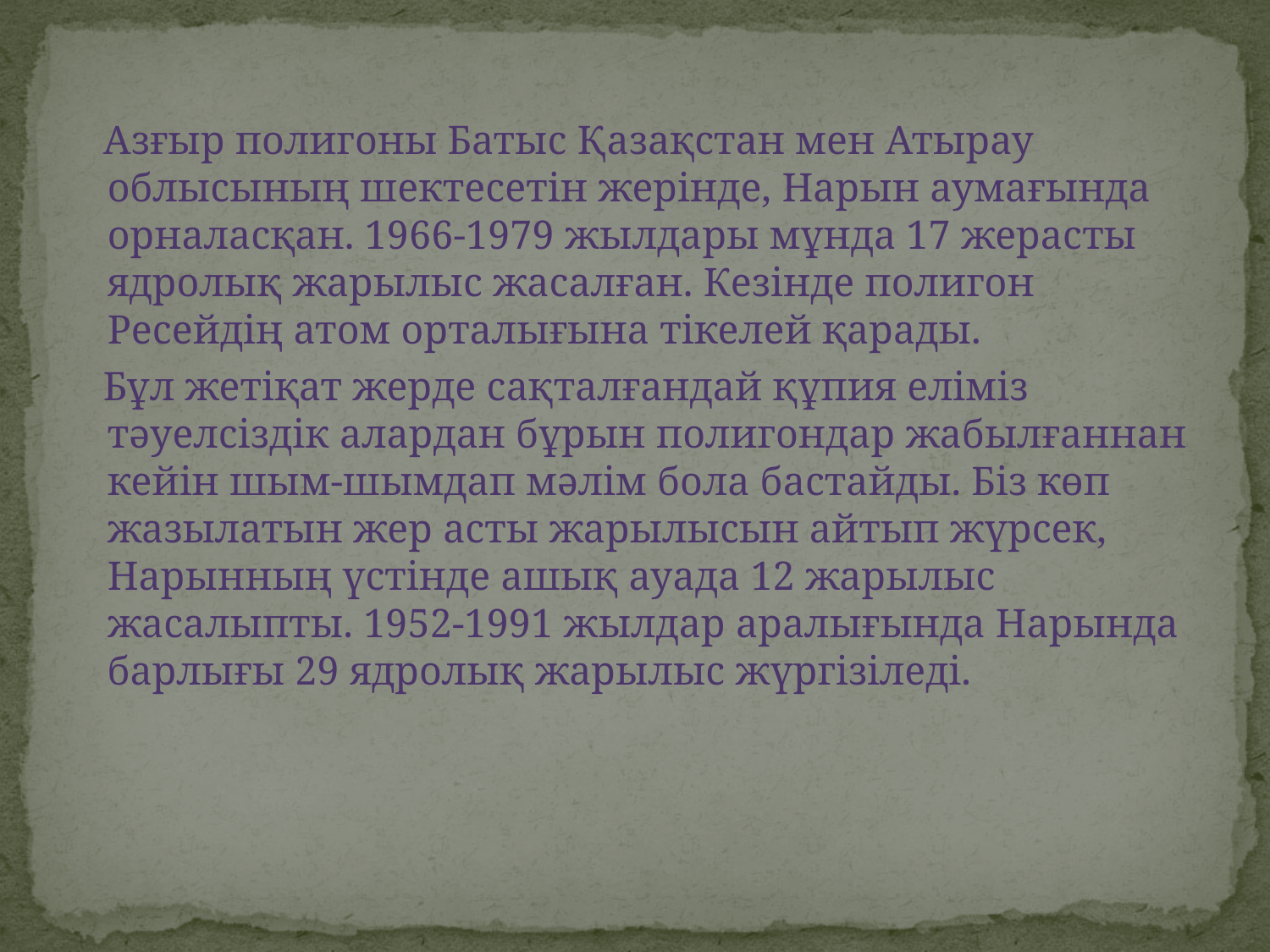

Азғыр полигоны Батыс Қазақстан мен Атырау облысының шектесетін жерінде, Нарын аумағында орналасқан. 1966-1979 жылдары мұнда 17 жерасты ядролық жарылыс жасалған. Кезінде полигон Ресейдің атом орталығына тікелей қарады.
   Бұл жетіқат жерде сақталғандай құпия еліміз тәуелсіздік алардан бұрын полигондар жабылғаннан кейін шым-шымдап мәлім бола бастайды. Біз көп жазылатын жер асты жарылысын айтып жүрсек, Нарынның үстінде ашық ауада 12 жарылыс жасалыпты. 1952-1991 жылдар аралығында Нарында барлығы 29 ядролық жарылыс жүргізіледі.